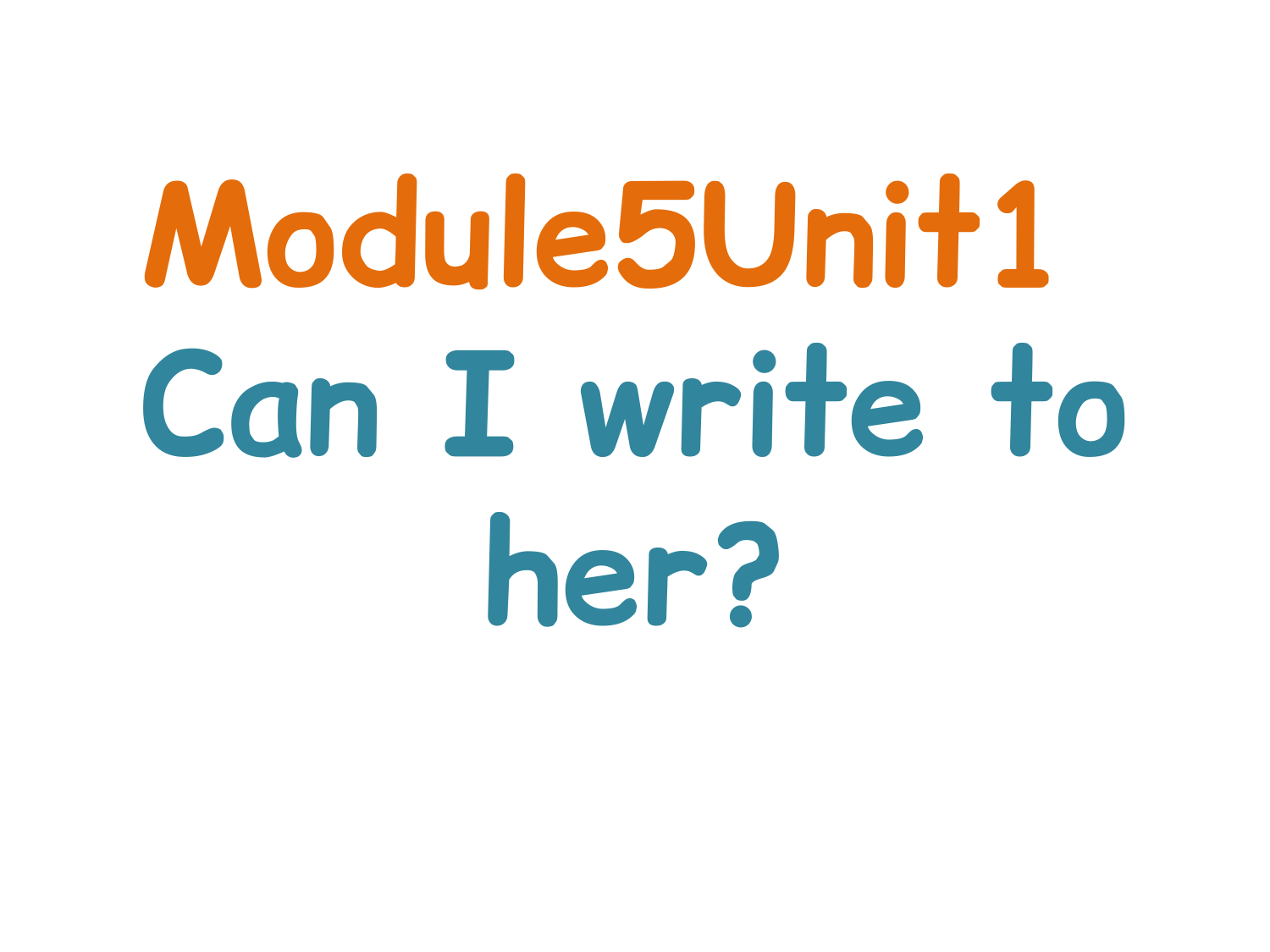

# Module5Unit1 Can I write to her?